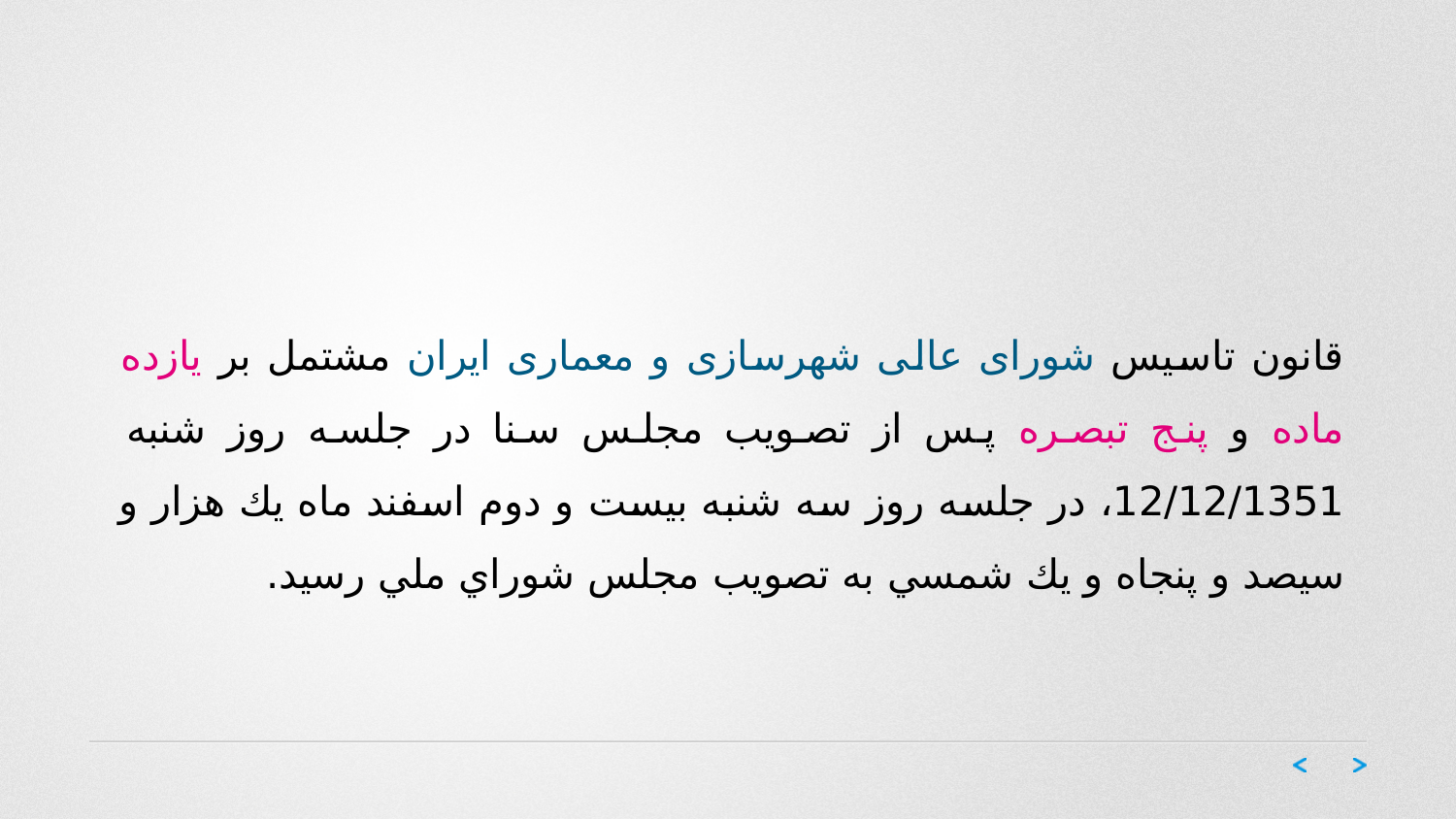

قانون تاسیس شورای عالی شهرسازی و معماری ایران مشتمل بر يازده ماده و پنج تبصره پس از تصويب مجلس سنا در جلسه روز شنبه 12/12/1351، در جلسه روز سه شنبه بيست و دوم اسفند ماه يك هزار و سيصد و پنجاه و يك شمسي به تصويب مجلس شوراي ملي رسيد.